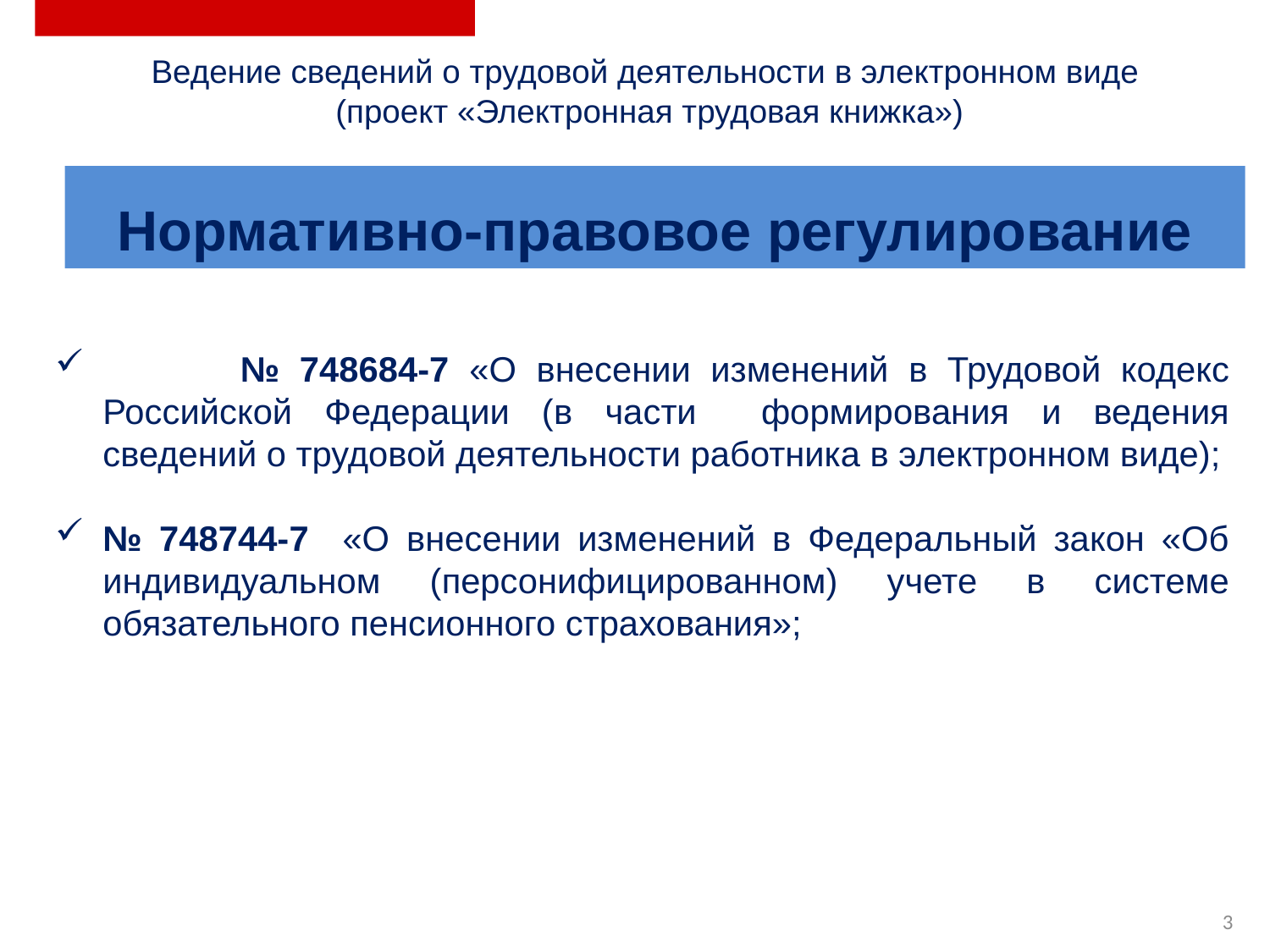

Ведение сведений о трудовой деятельности в электронном виде
 (проект «Электронная трудовая книжка»)

Нормативно-правовое регулирование
 	№ 748684-7 «О внесении изменений в Трудовой кодекс Российской Федерации (в части  формирования и ведения сведений о трудовой деятельности работника в электронном виде);

№ 748744-7  «О внесении изменений в Федеральный закон «Об индивидуальном (персонифицированном) учете в системе обязательного пенсионного страхования»;

3